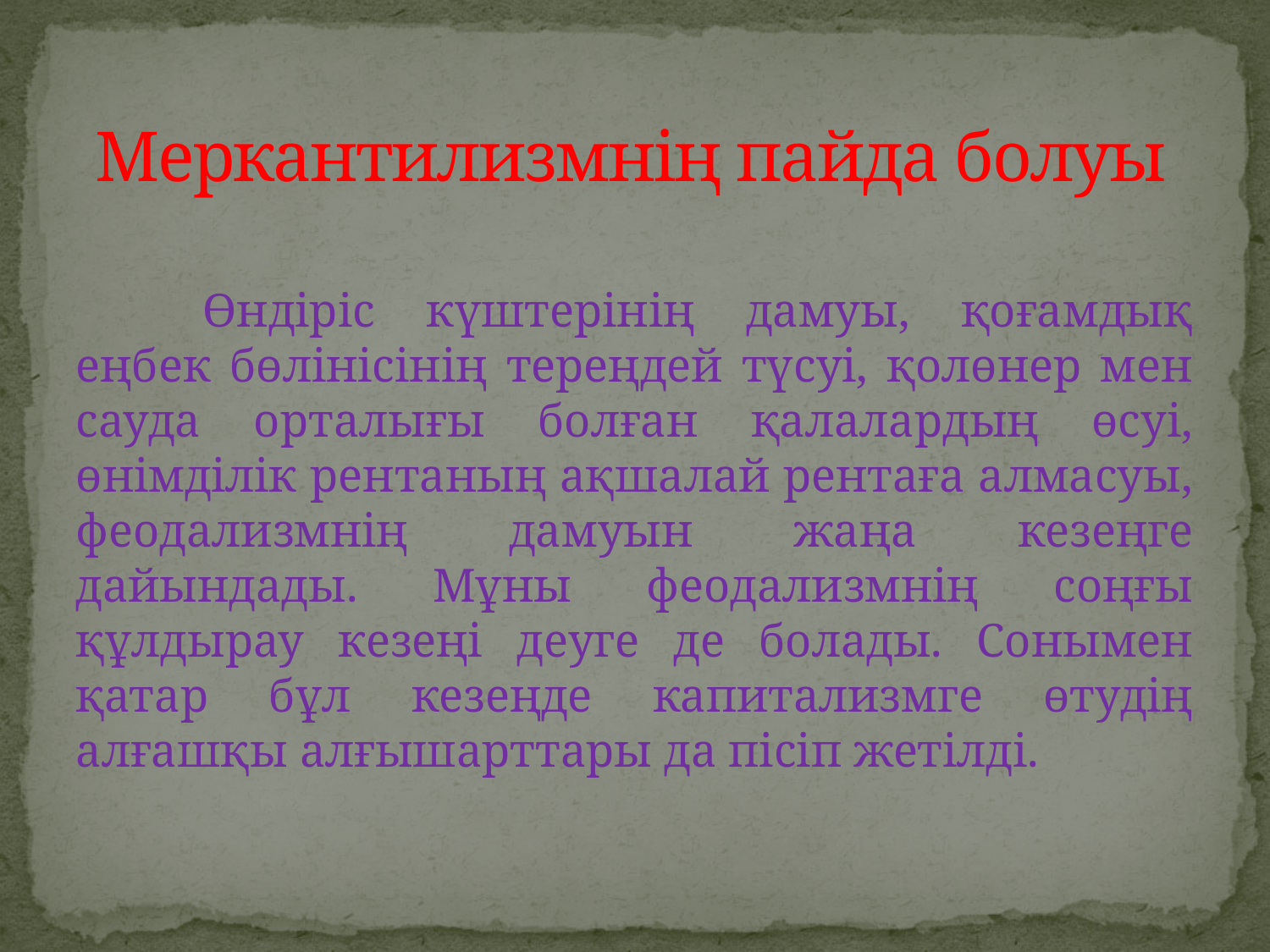

# Меркантилизмнің пайда болуы
	Өндіріс күштерінің дамуы, қоғамдық еңбек бөлінісінің тереңдей түсуі, қолөнер мен сауда орталығы болған қалалардың өсуі, өнімділік рентаның ақшалай рентаға алмасуы, феодализмнің дамуын жаңа кезеңге дайындады. Мұны феодализмнің соңғы құлдырау кезеңі деуге де болады. Сонымен қатар бұл кезеңде капитализмге өтудің алғашқы алғышарттары да пісіп жетілді.